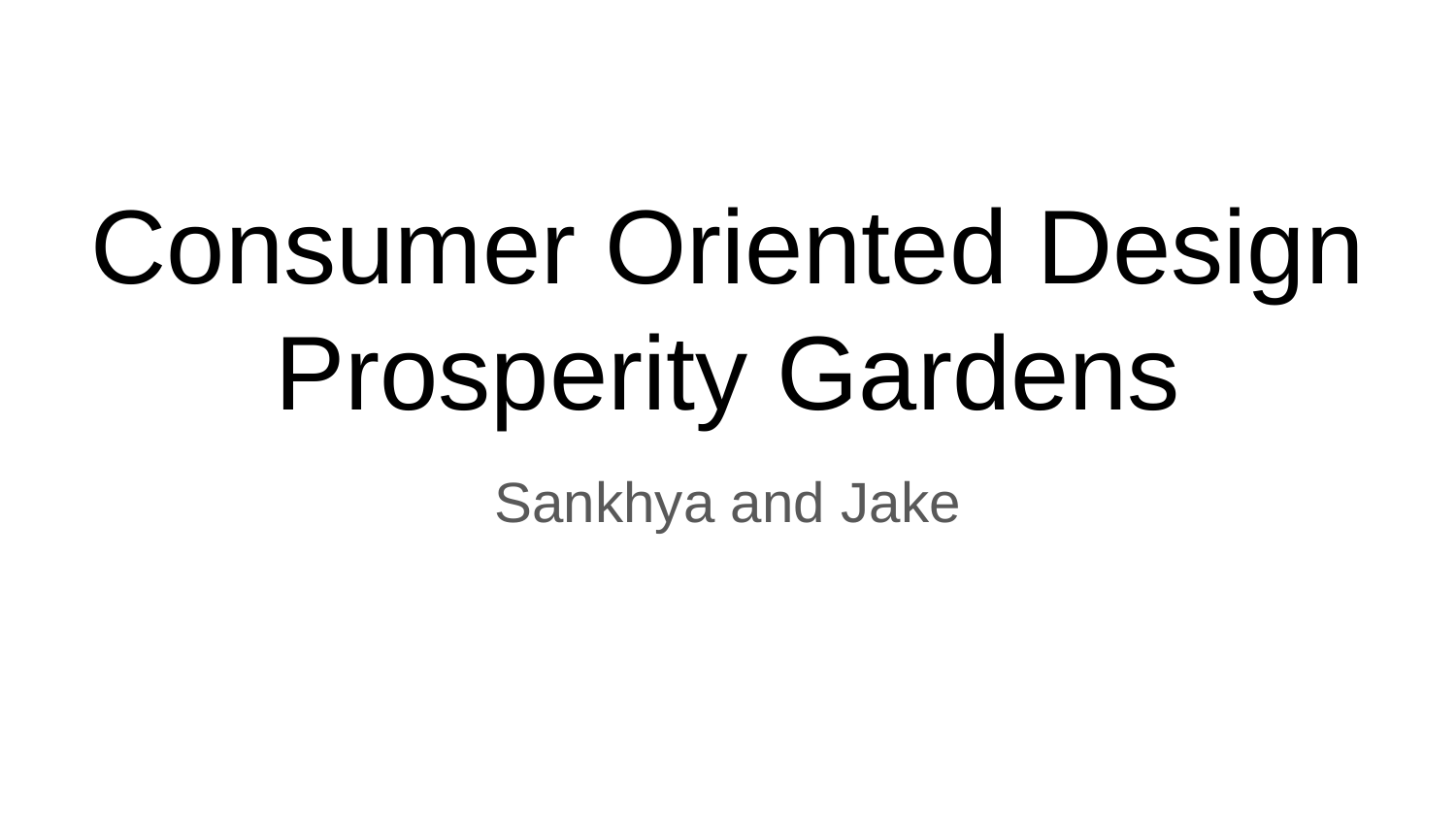

# Consumer Oriented Design Prosperity Gardens
Sankhya and Jake